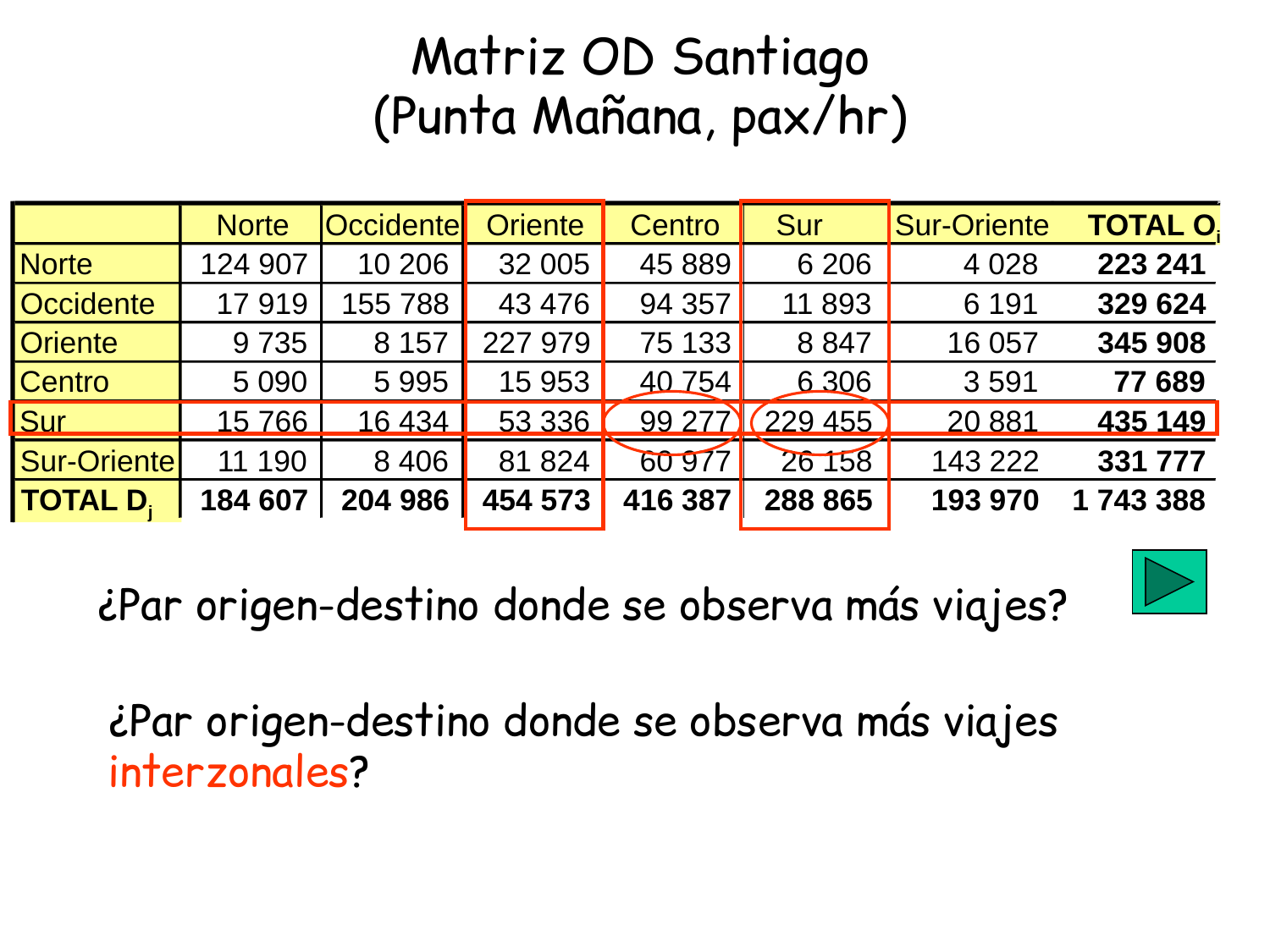

Matriz OD Santiago
(Punta Mañana, pax/hr)

Norte

Occidente

Oriente

Centro

Sur
Sur-Oriente
TOTAL Oi

Norte

124 907

10 206

32 005

45 889

6 206

4 028

223 241

Occidente

17 919

155 788

43 476

94 357

11 893

6 191

329 624

Oriente

9 735

8 157

227 979

75 133

8 847

16 057

345 908

Centro

5 090

5 995

15 953

40 754

6 306

3 591

77 689

Sur

15 766

16 434

53 336

99 277

229 455

20 881

435 149

Sur-Oriente

11 190

8 406

81 824

60 977

26 158

143 222

331 777

TOTAL Dj

184 607

204 986

454 573

416 387

288 865

193 970

1 743 388

¿Par origen-destino donde se observa más viajes?
¿Par origen-destino donde se observa más viajes interzonales?